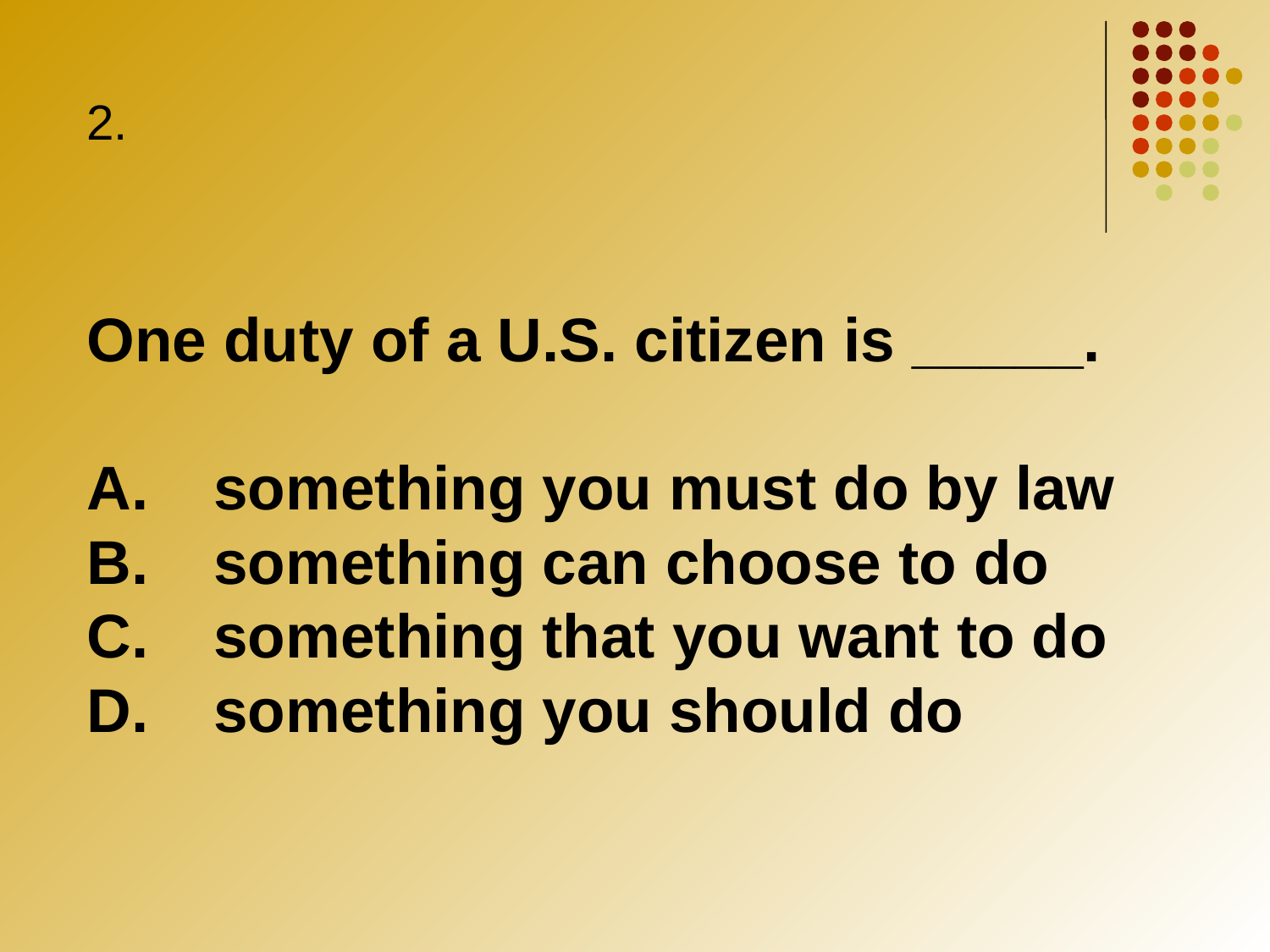

2.
# One duty of a U.S. citizen is _____. A.	something you must do by law B.	something can choose to do C.	something that you want to do D.	something you should do